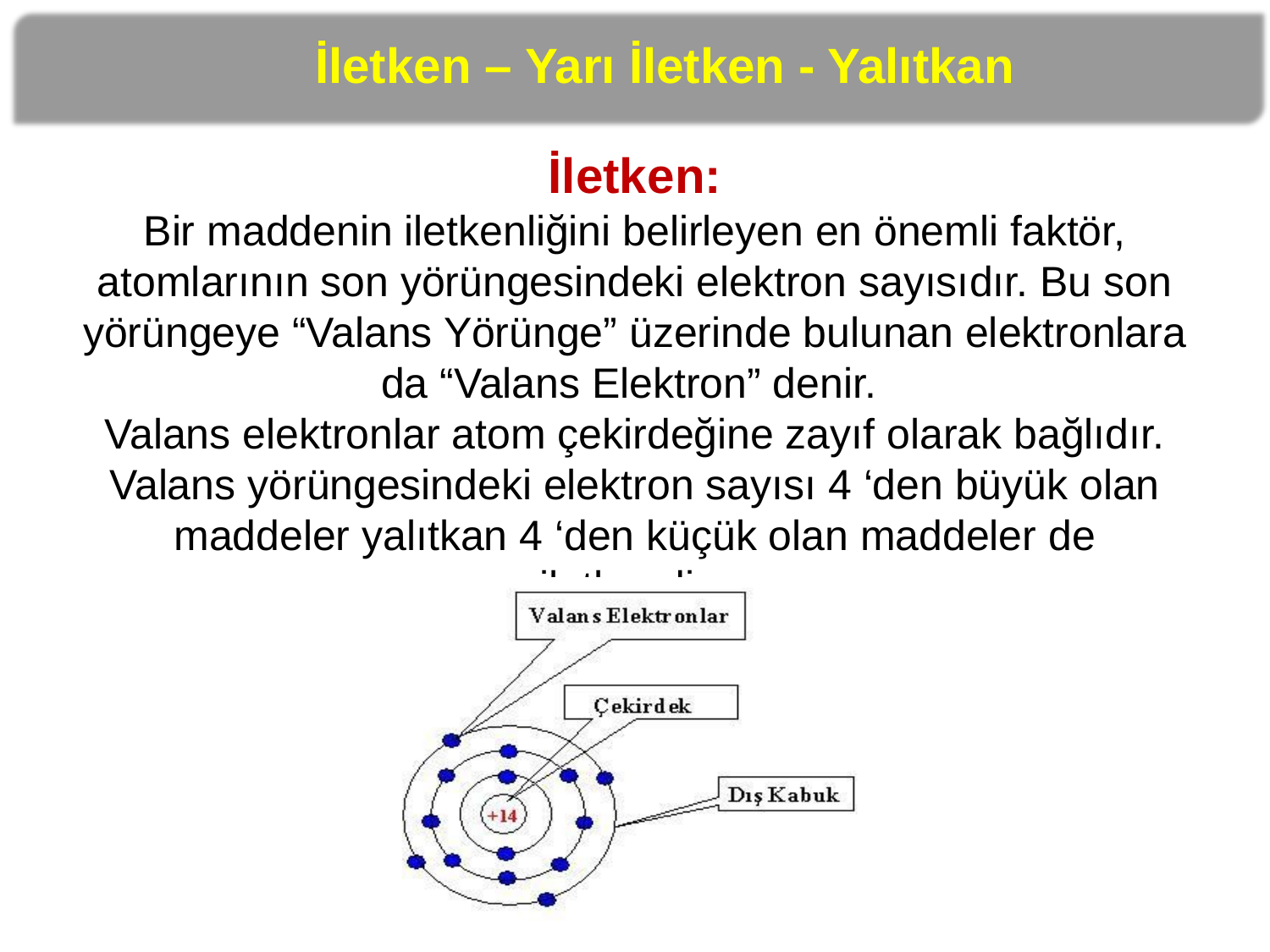

# İletken – Yarı İletken - Yalıtkan
İletken:
Bir maddenin iletkenliğini belirleyen en önemli faktör, atomlarının son yörüngesindeki elektron sayısıdır. Bu son yörüngeye “Valans Yörünge” üzerinde bulunan elektronlara da “Valans Elektron” denir.
Valans elektronlar atom çekirdeğine zayıf olarak bağlıdır. Valans yörüngesindeki elektron sayısı 4 ‘den büyük olan maddeler yalıtkan 4 ‘den küçük olan maddeler de iletkendir.